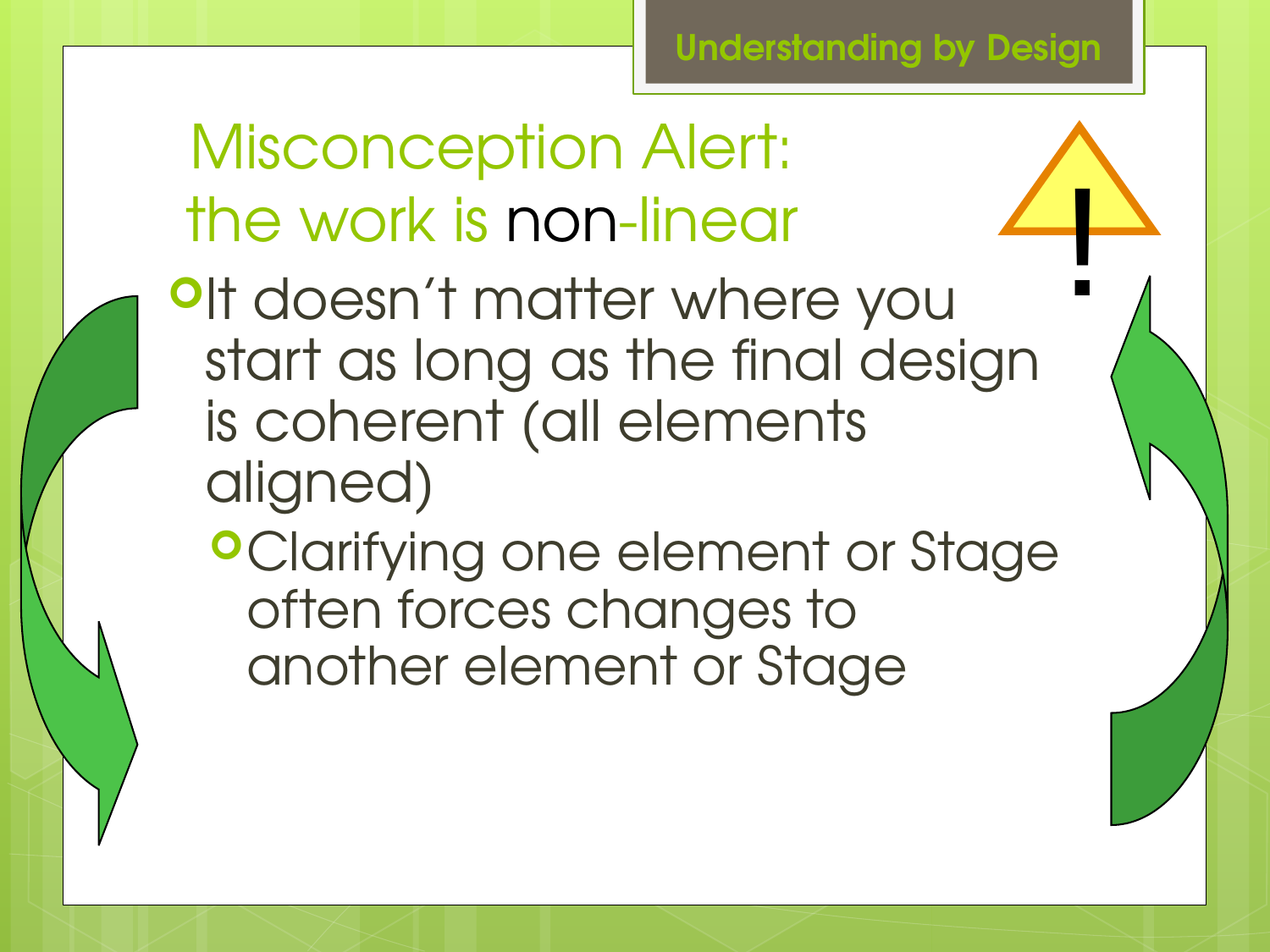

# Misconception Alert: the work is non-linear

!
It doesn’t matter where you start as long as the final design is coherent (all elements aligned)
Clarifying one element or Stage often forces changes to another element or Stage